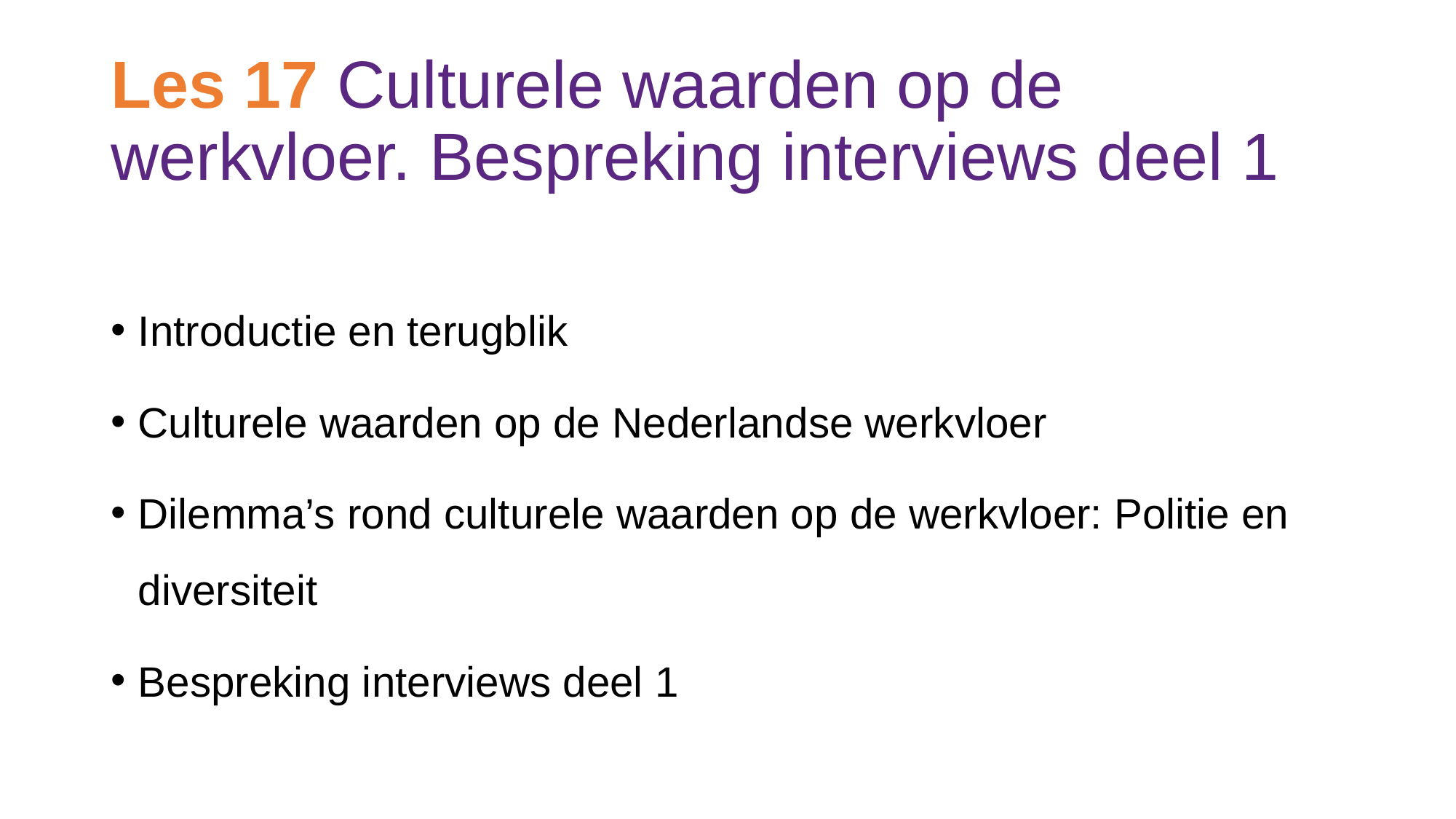

# Les 17 Culturele waarden op de werkvloer. Bespreking interviews deel 1
Introductie en terugblik
Culturele waarden op de Nederlandse werkvloer
Dilemma’s rond culturele waarden op de werkvloer: Politie en diversiteit
Bespreking interviews deel 1